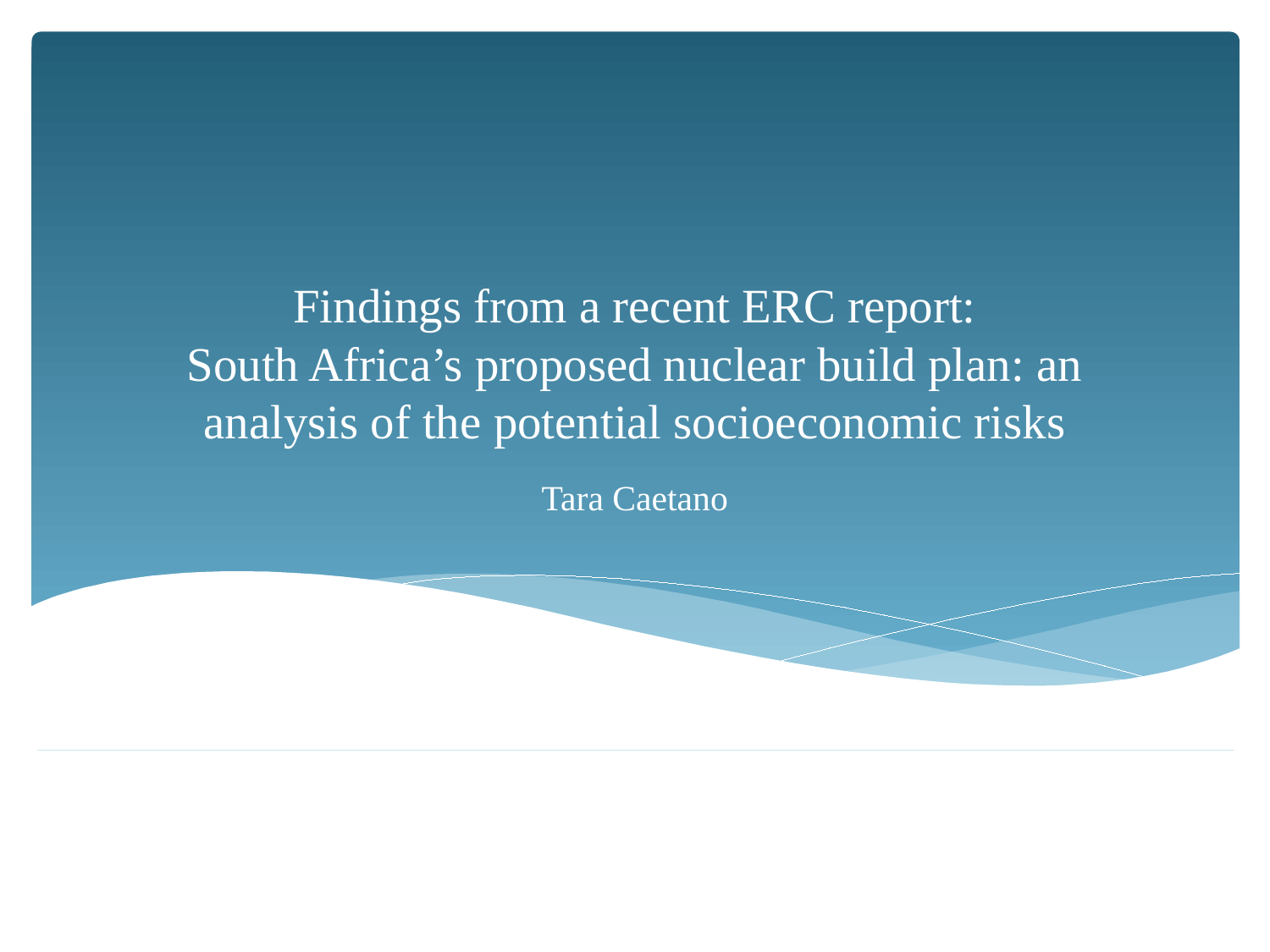

# Findings from a recent ERC report: South Africa’s proposed nuclear build plan: an analysis of the potential socioeconomic risks
Tara Caetano